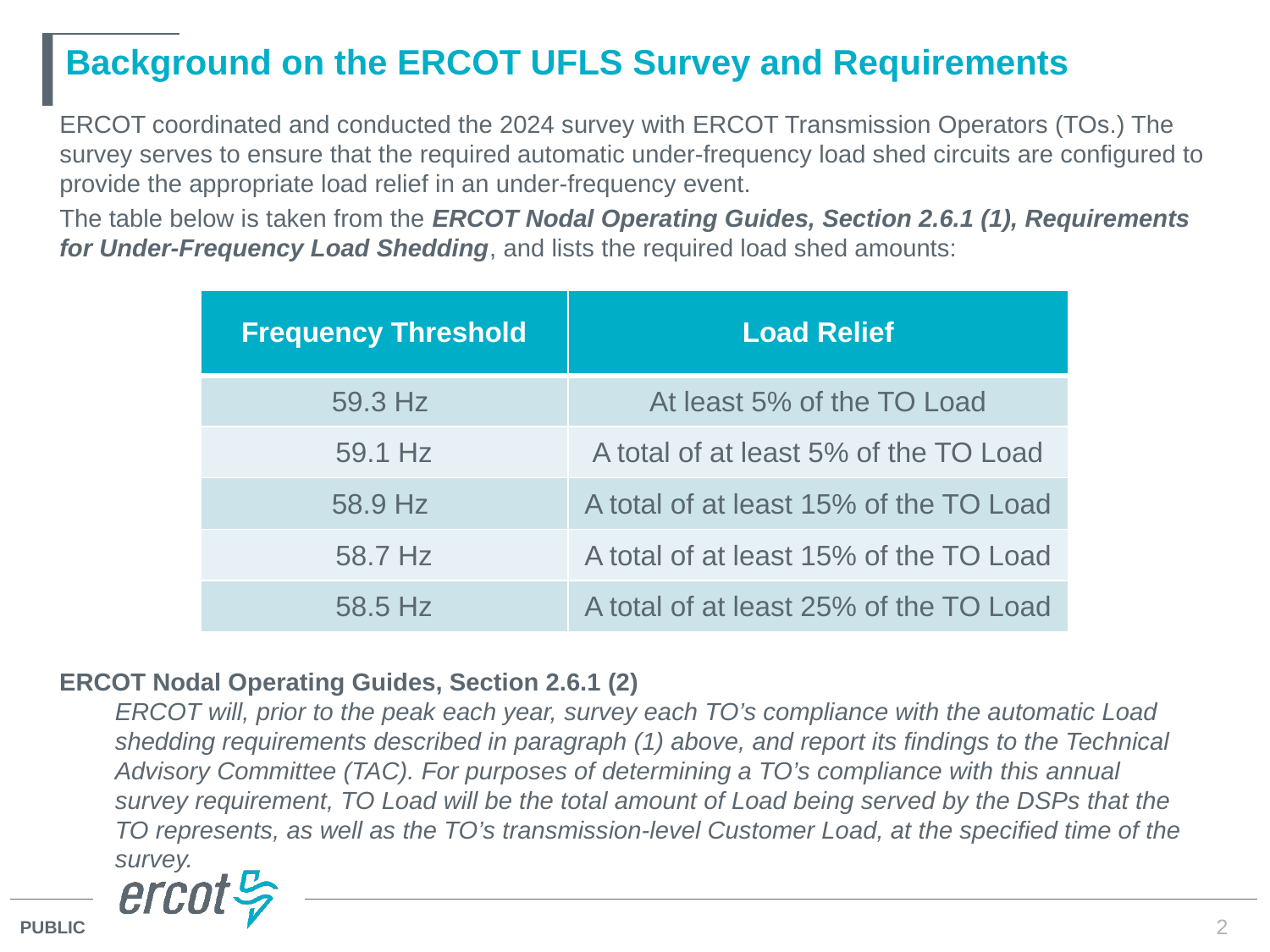

# Background on the ERCOT UFLS Survey and Requirements
ERCOT coordinated and conducted the 2024 survey with ERCOT Transmission Operators (TOs.) The survey serves to ensure that the required automatic under-frequency load shed circuits are configured to provide the appropriate load relief in an under-frequency event.
The table below is taken from the ERCOT Nodal Operating Guides, Section 2.6.1 (1), Requirements for Under-Frequency Load Shedding, and lists the required load shed amounts:

| Frequency Threshold | Load Relief |
| --- | --- |
| 59.3 Hz | At least 5% of the TO Load |
| 59.1 Hz | A total of at least 5% of the TO Load |
| 58.9 Hz | A total of at least 15% of the TO Load |
| 58.7 Hz | A total of at least 15% of the TO Load |
| 58.5 Hz | A total of at least 25% of the TO Load |

ERCOT Nodal Operating Guides, Section 2.6.1 (2)
ERCOT will, prior to the peak each year, survey each TO’s compliance with the automatic Load shedding requirements described in paragraph (1) above, and report its findings to the Technical Advisory Committee (TAC). For purposes of determining a TO’s compliance with this annual survey requirement, TO Load will be the total amount of Load being served by the DSPs that the TO represents, as well as the TO’s transmission-level Customer Load, at the specified time of the survey.
2